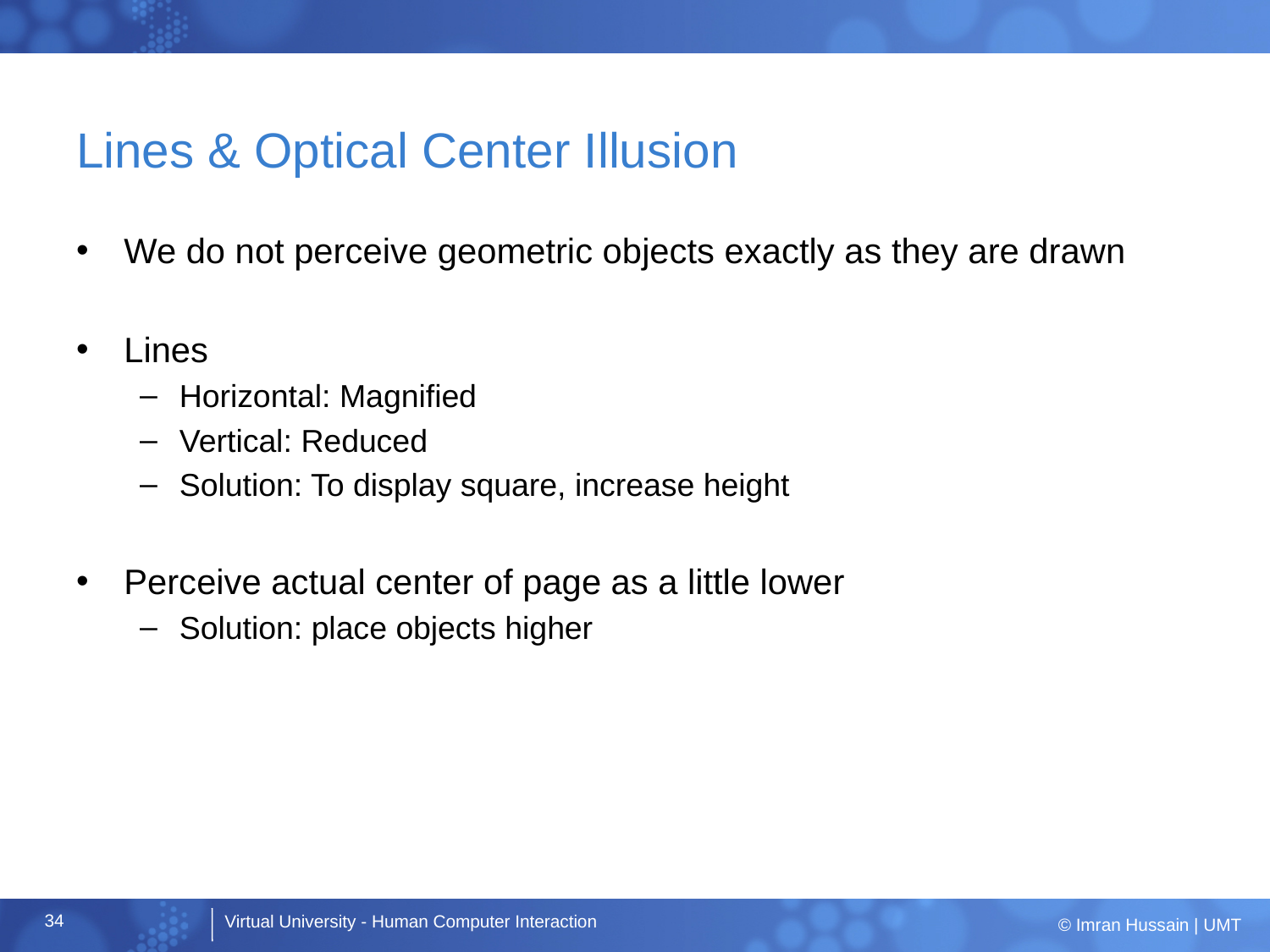

# Lines & Optical Center Illusion
We do not perceive geometric objects exactly as they are drawn

Lines
Horizontal: Magnified
Vertical: Reduced
Solution: To display square, increase height

Perceive actual center of page as a little lower
Solution: place objects higher